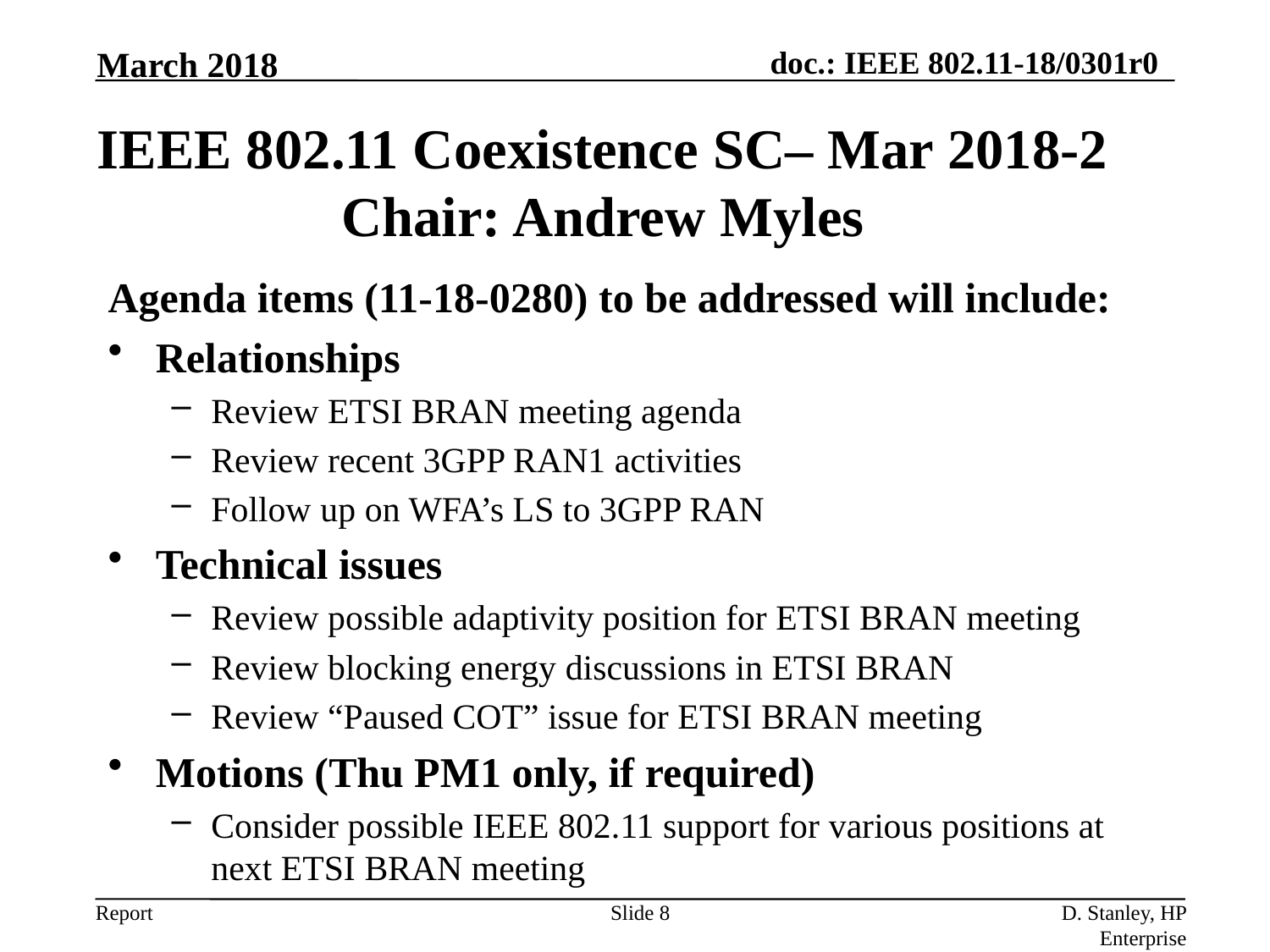

March 2018
IEEE 802.11 Coexistence SC– Mar 2018-2
Chair: Andrew Myles
Agenda items (11-18-0280) to be addressed will include:
Relationships
Review ETSI BRAN meeting agenda
Review recent 3GPP RAN1 activities
Follow up on WFA’s LS to 3GPP RAN
Technical issues
Review possible adaptivity position for ETSI BRAN meeting
Review blocking energy discussions in ETSI BRAN
Review “Paused COT” issue for ETSI BRAN meeting
Motions (Thu PM1 only, if required)
Consider possible IEEE 802.11 support for various positions at next ETSI BRAN meeting
Slide 8
D. Stanley, HP Enterprise